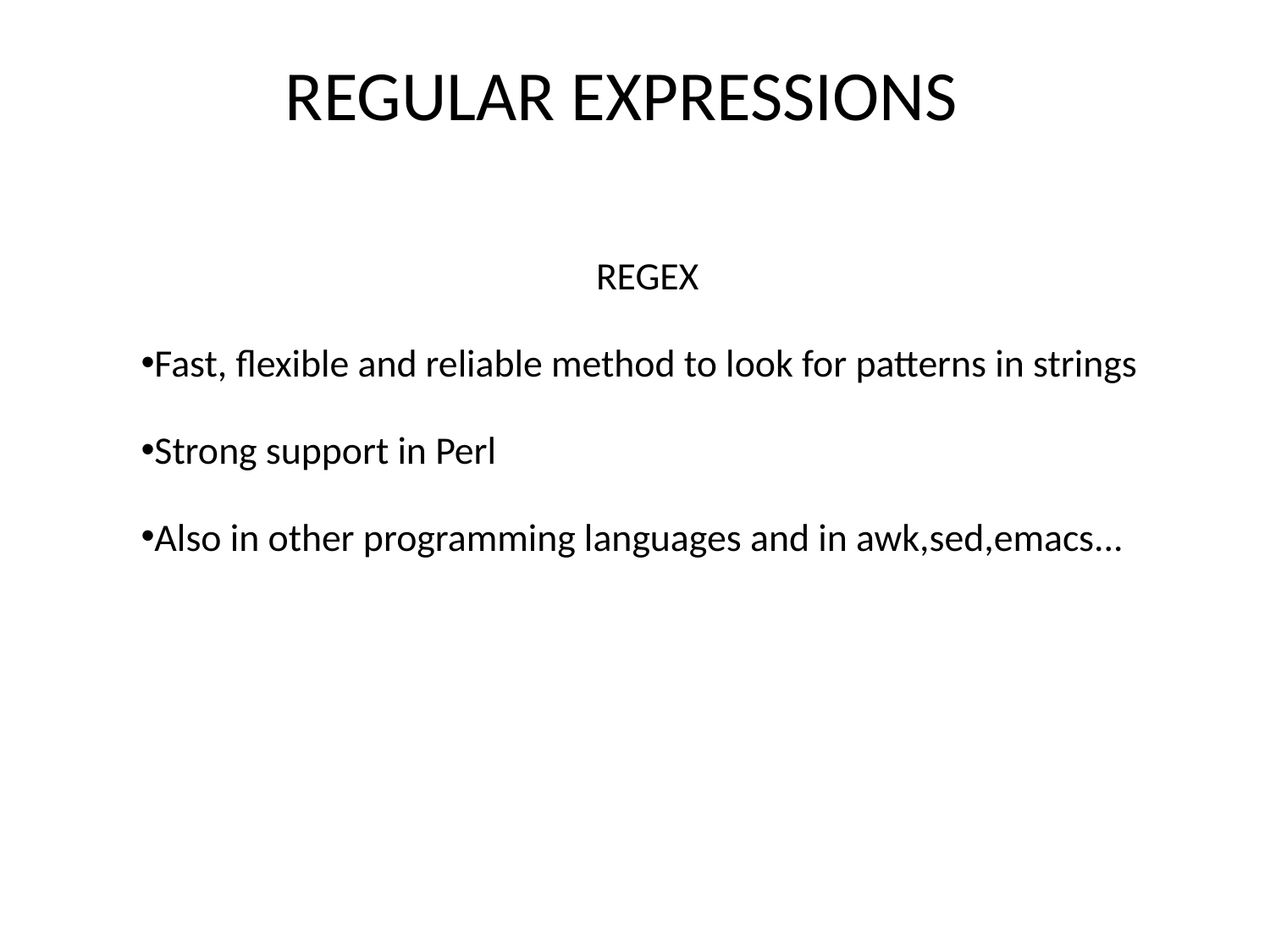

REGULAR EXPRESSIONS
REGEX
Fast, flexible and reliable method to look for patterns in strings
Strong support in Perl
Also in other programming languages and in awk,sed,emacs...